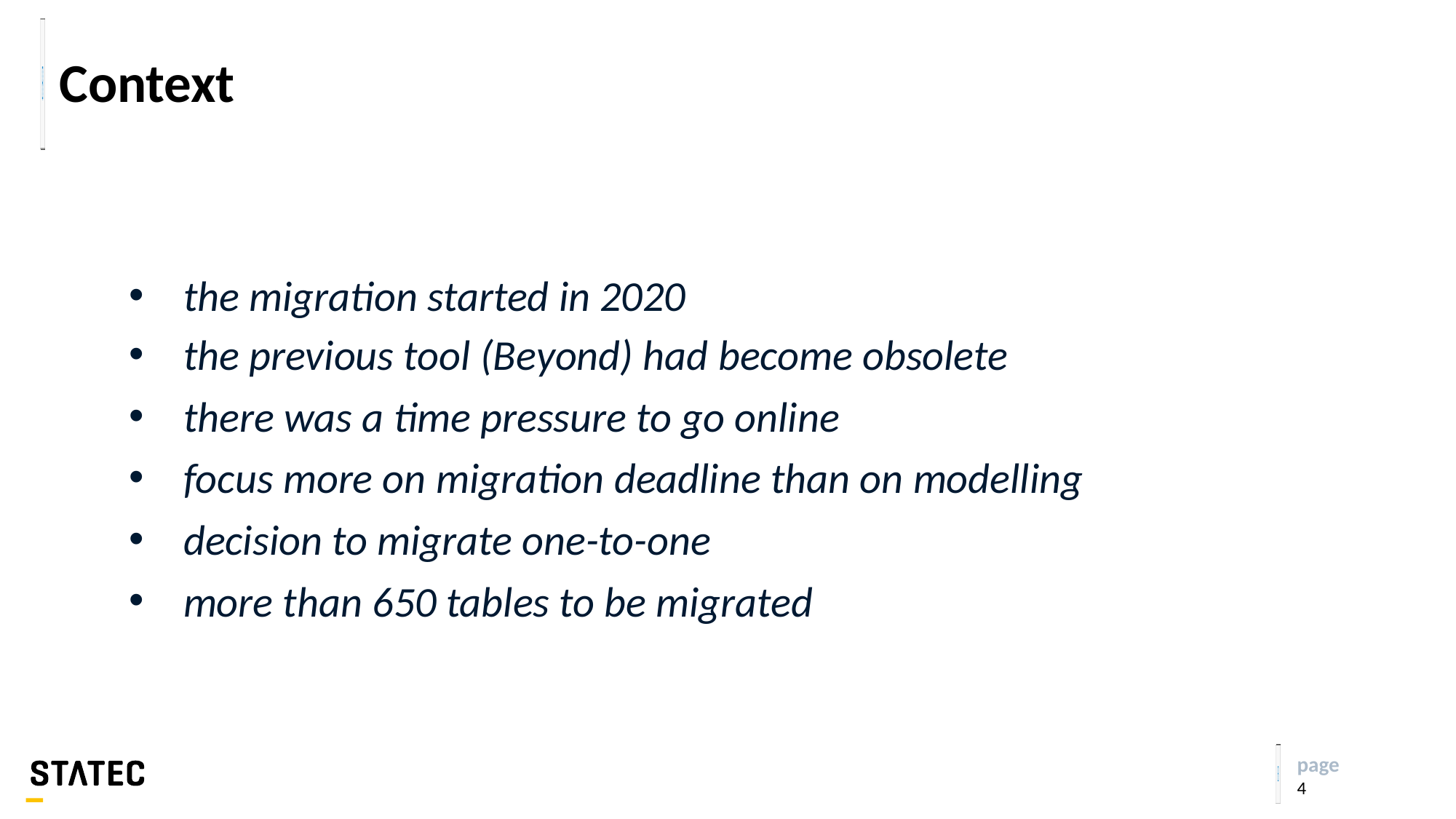

# Context
the migration started in 2020
the previous tool (Beyond) had become obsolete
there was a time pressure to go online
focus more on migration deadline than on modelling
decision to migrate one-to-one
more than 650 tables to be migrated